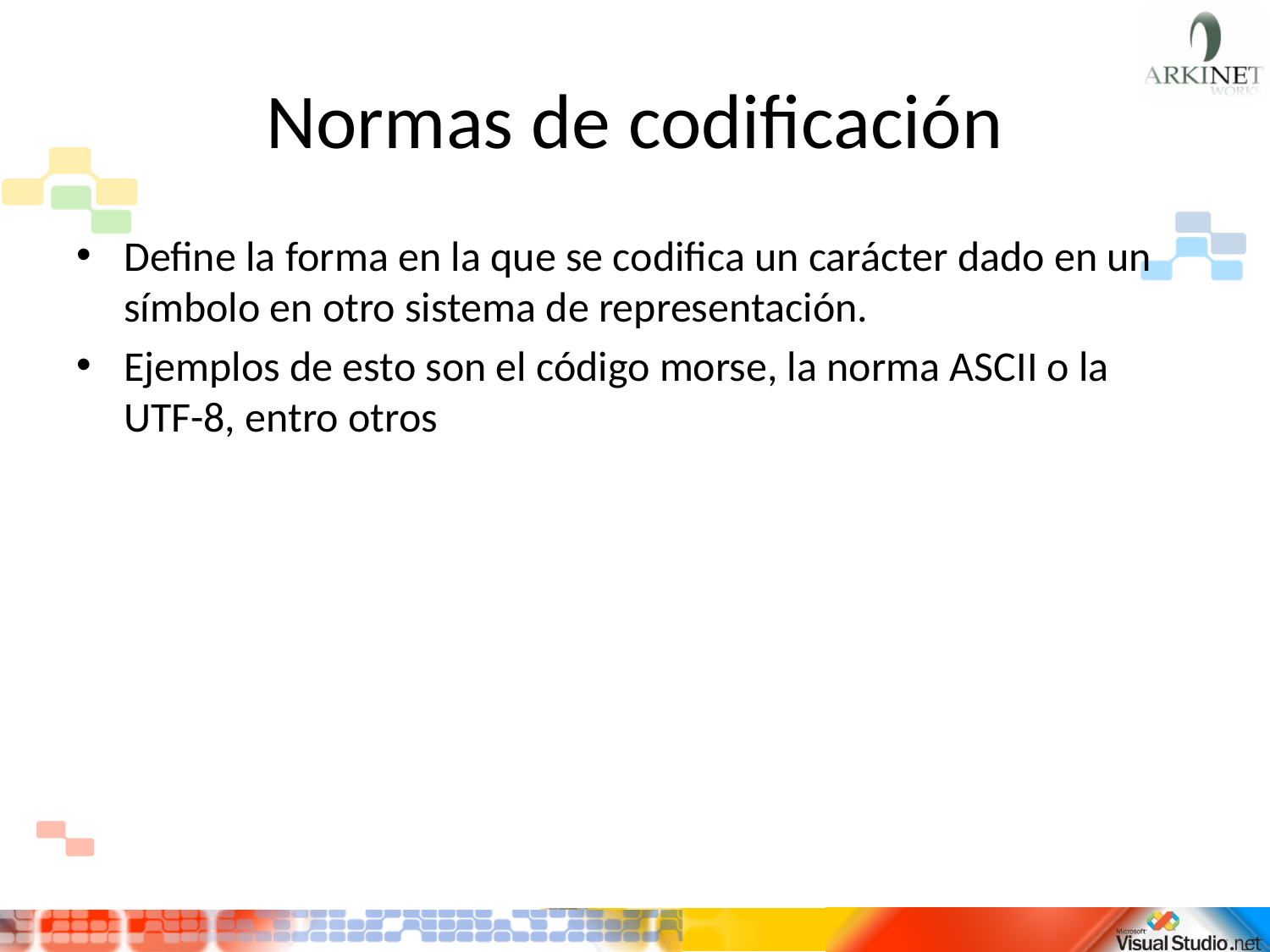

# Normas de codificación
Define la forma en la que se codifica un carácter dado en un símbolo en otro sistema de representación.
Ejemplos de esto son el código morse, la norma ASCII o la UTF-8, entro otros